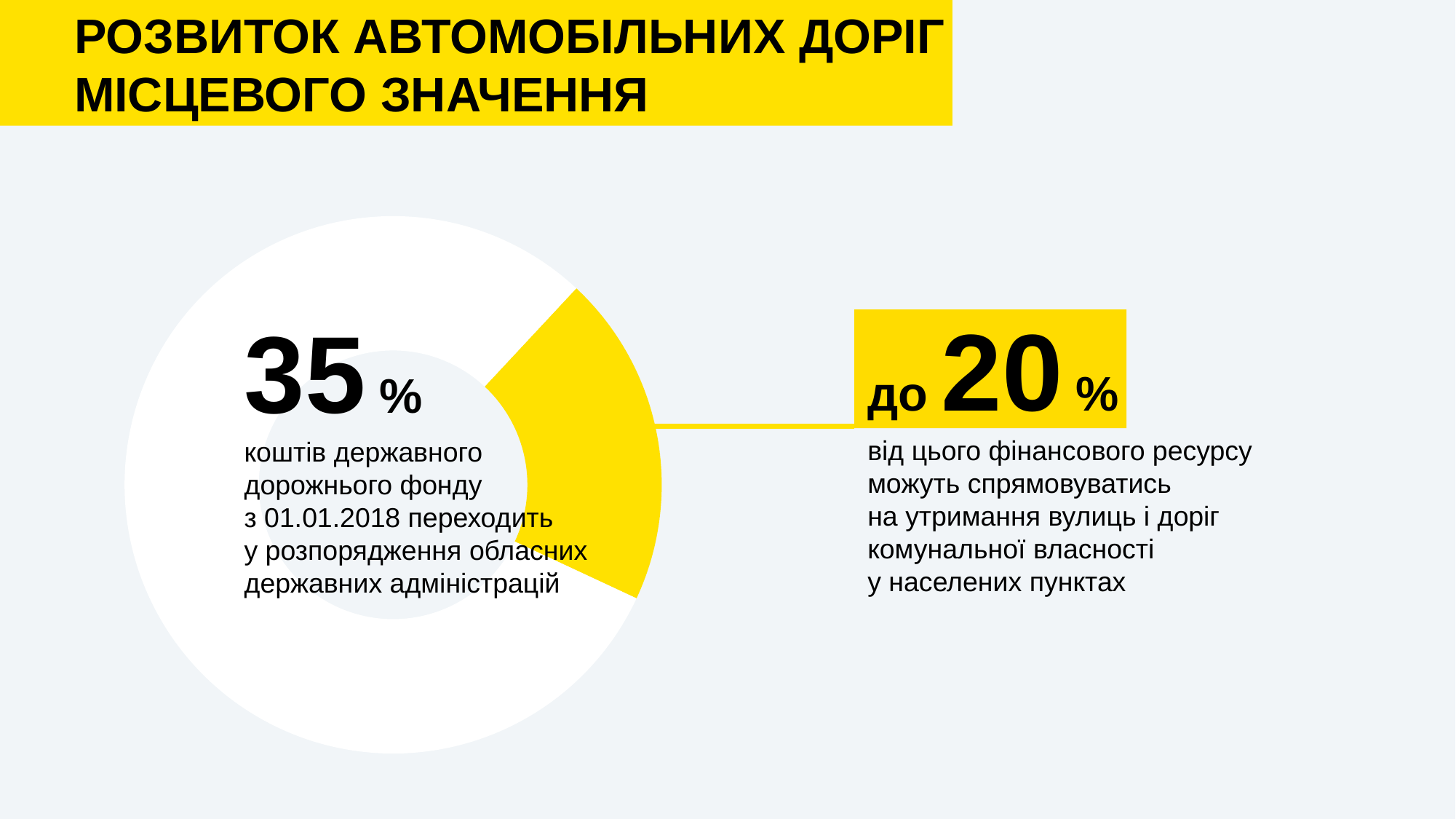

РОЗВИТОК АВТОМОБІЛЬНИХ ДОРІГ
МІСЦЕВОГО ЗНАЧЕННЯ

### Chart

| Category | Продажи |
|---|---|
| Кв. 1 | 20.0 |
| Кв. 2 | 80.0 |
до 20 %
від цього фінансового ресурсу
можуть спрямовуватись
на утримання вулиць і доріг
комунальної власності
у населених пунктах
35 %
коштів державного
дорожнього фонду
з 01.01.2018 переходить
у розпорядження обласних
державних адміністрацій